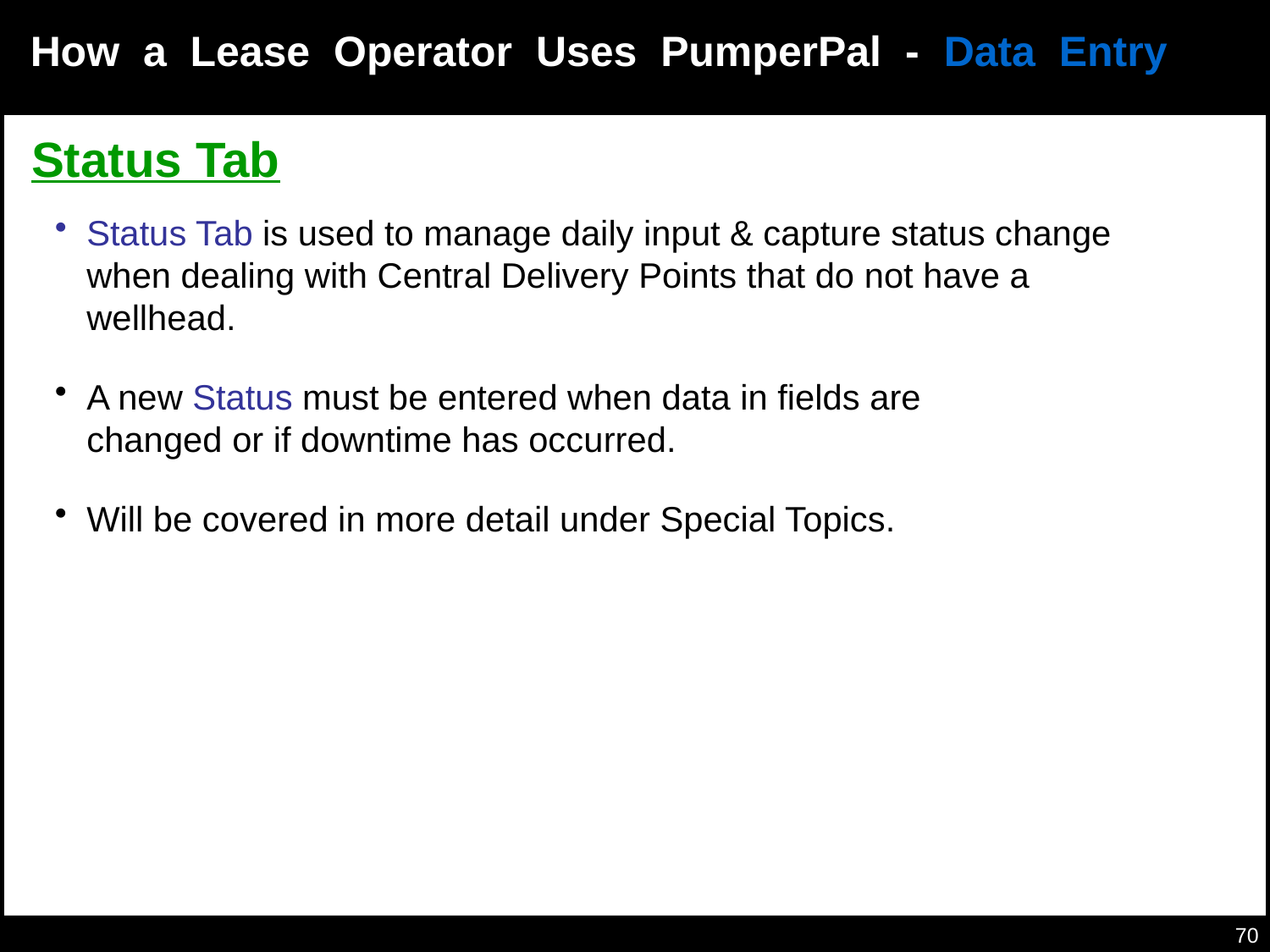

Status
How  a  Lease  Operator  Uses  PumperPal  -  Data  Entry
Status Tab
Status Tab is used to manage daily input & capture status change when dealing with Central Delivery Points that do not have a wellhead.
A new Status must be entered when data in fields are changed or if downtime has occurred.
Will be covered in more detail under Special Topics.